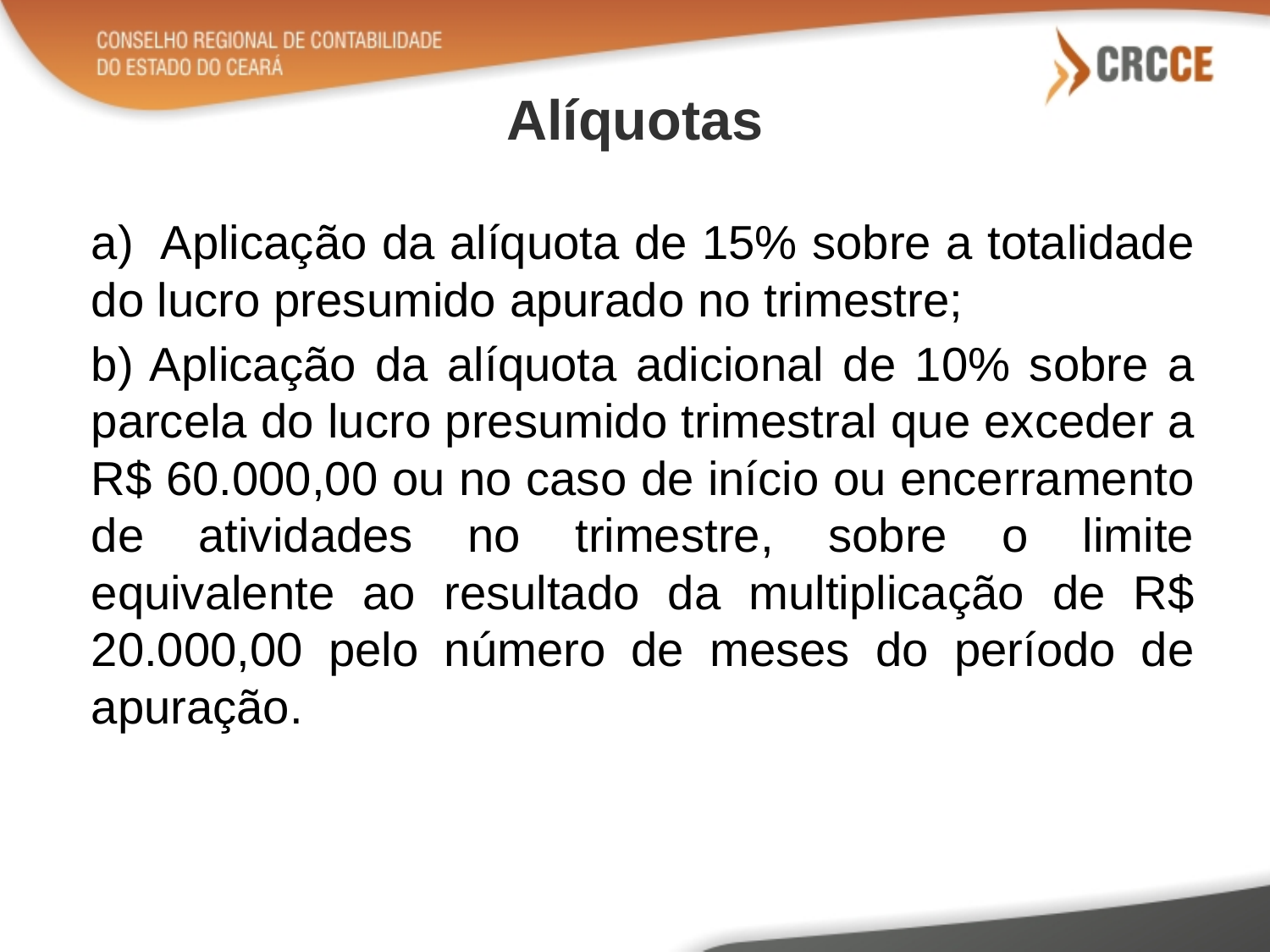

# Alíquotas
a)  Aplicação da alíquota de 15% sobre a totalidade do lucro presumido apurado no trimestre;
b) Aplicação da alíquota adicional de 10% sobre a parcela do lucro presumido trimestral que exceder a R$ 60.000,00 ou no caso de início ou encerramento de atividades no trimestre, sobre o limite equivalente ao resultado da multiplicação de R$ 20.000,00 pelo número de meses do período de apuração.